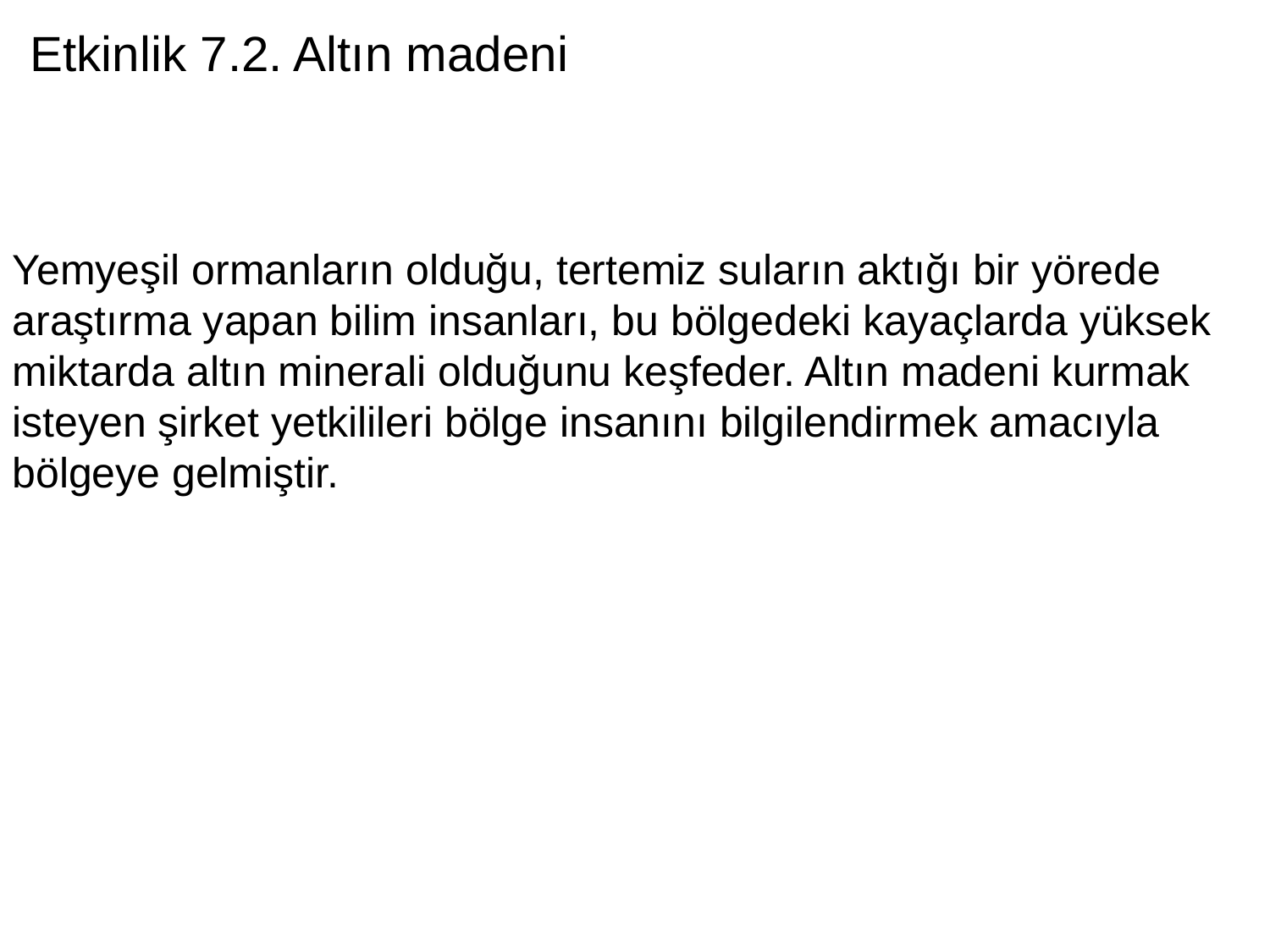

Etkinlik 7.2. Altın madeni
Yemyeşil ormanların olduğu, tertemiz suların aktığı bir yörede araştırma yapan bilim insanları, bu bölgedeki kayaçlarda yüksek miktarda altın minerali olduğunu keşfeder. Altın madeni kurmak isteyen şirket yetkilileri bölge insanını bilgilendirmek amacıyla bölgeye gelmiştir.